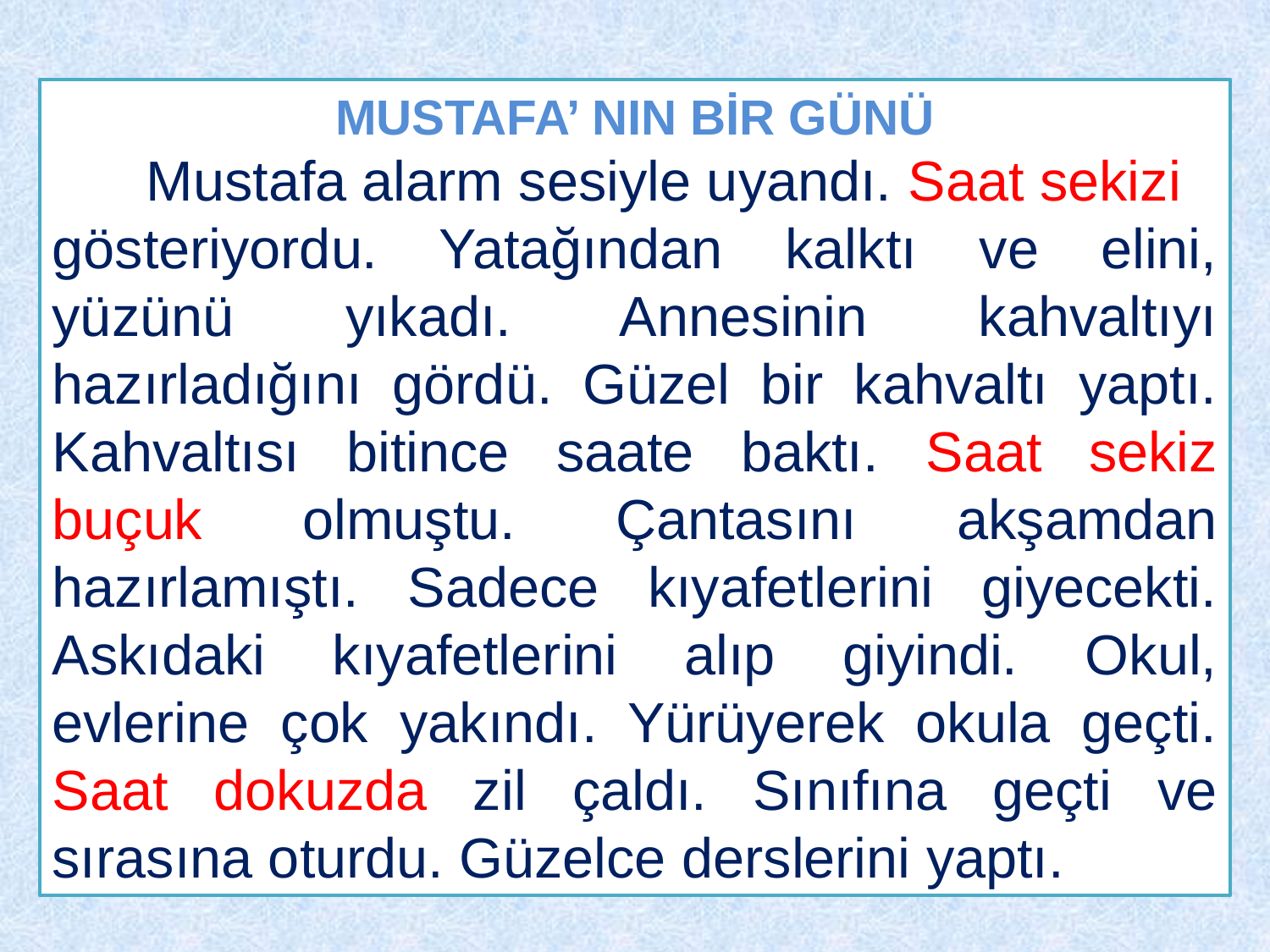

MUSTAFA’ NIN BİR GÜNÜ
      Mustafa alarm sesiyle uyandı. Saat sekizi
gösteriyordu. Yatağından kalktı ve elini, yüzünü yıkadı. Annesinin kahvaltıyı hazırladığını gördü. Güzel bir kahvaltı yaptı. Kahvaltısı bitince saate baktı. Saat sekiz buçuk olmuştu. Çantasını akşamdan hazırlamıştı. Sadece kıyafetlerini giyecekti. Askıdaki kıyafetlerini alıp giyindi. Okul, evlerine çok yakındı. Yürüyerek okula geçti. Saat dokuzda zil çaldı. Sınıfına geçti ve sırasına oturdu. Güzelce derslerini yaptı.